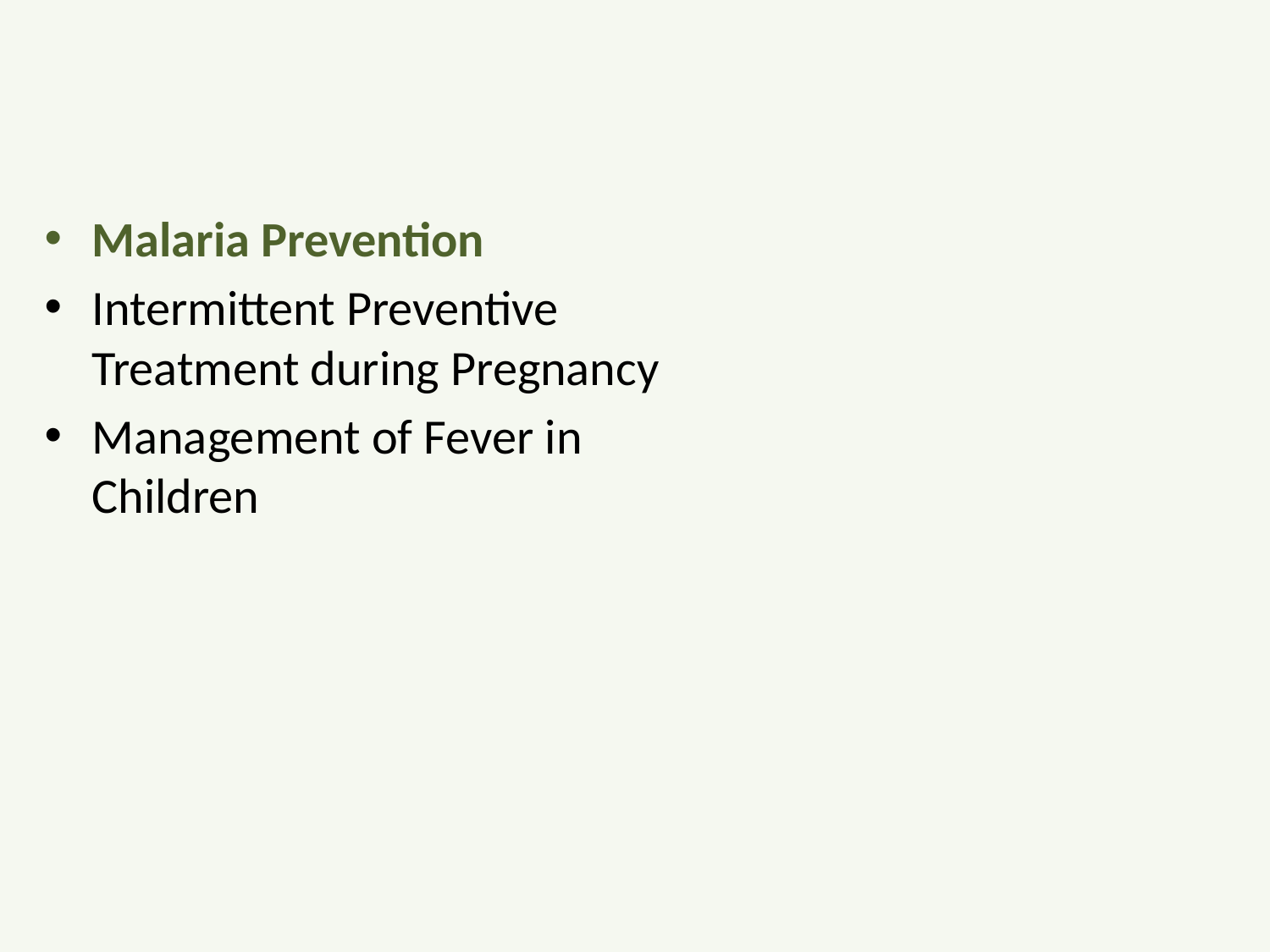

Malaria Prevention
Intermittent Preventive
Treatment during Pregnancy
Management of Fever in Children